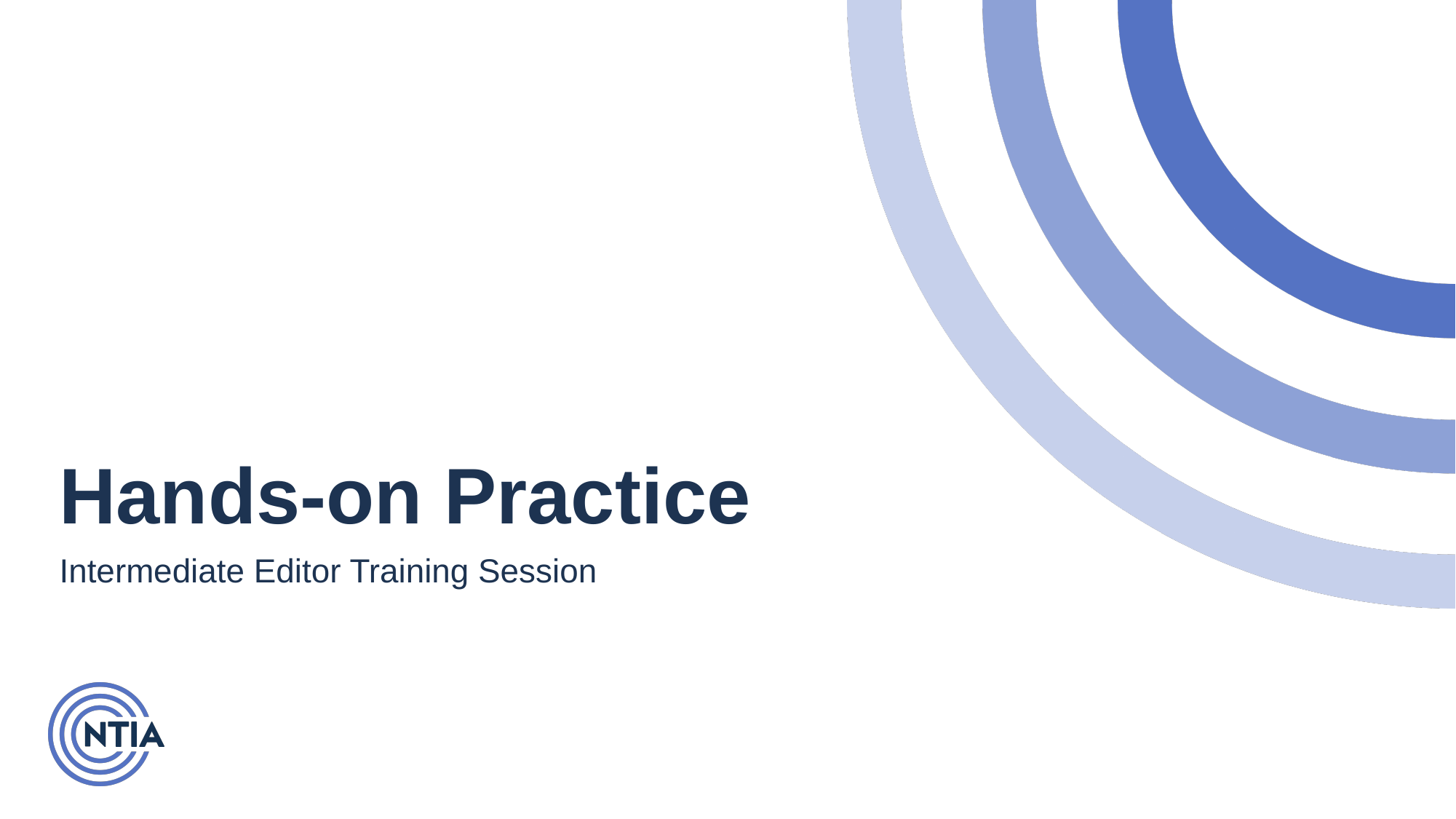

# Hands-on Practice
Intermediate Editor Training Session